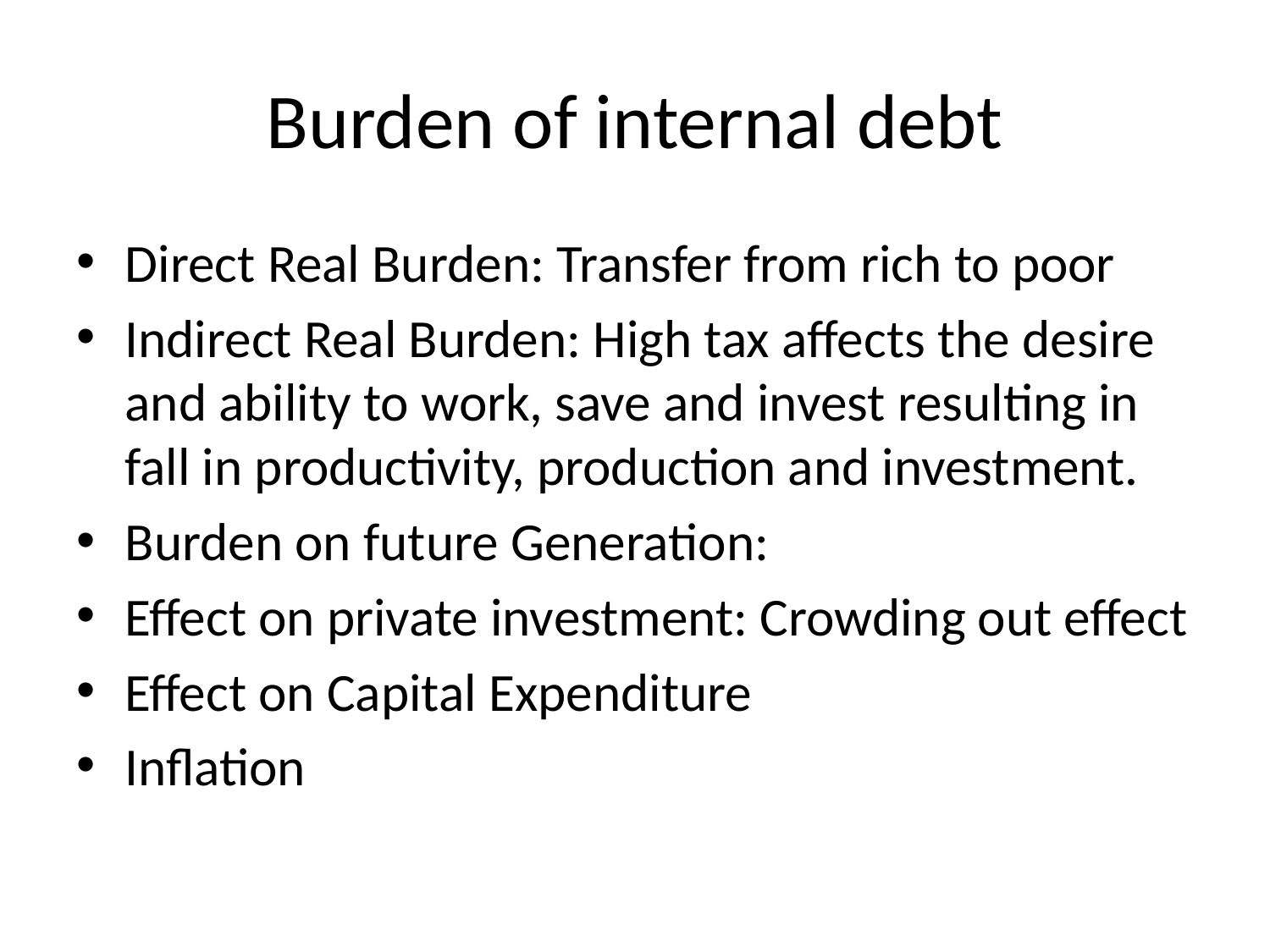

# Burden of internal debt
Direct Real Burden: Transfer from rich to poor
Indirect Real Burden: High tax affects the desire and ability to work, save and invest resulting in fall in productivity, production and investment.
Burden on future Generation:
Effect on private investment: Crowding out effect
Effect on Capital Expenditure
Inflation